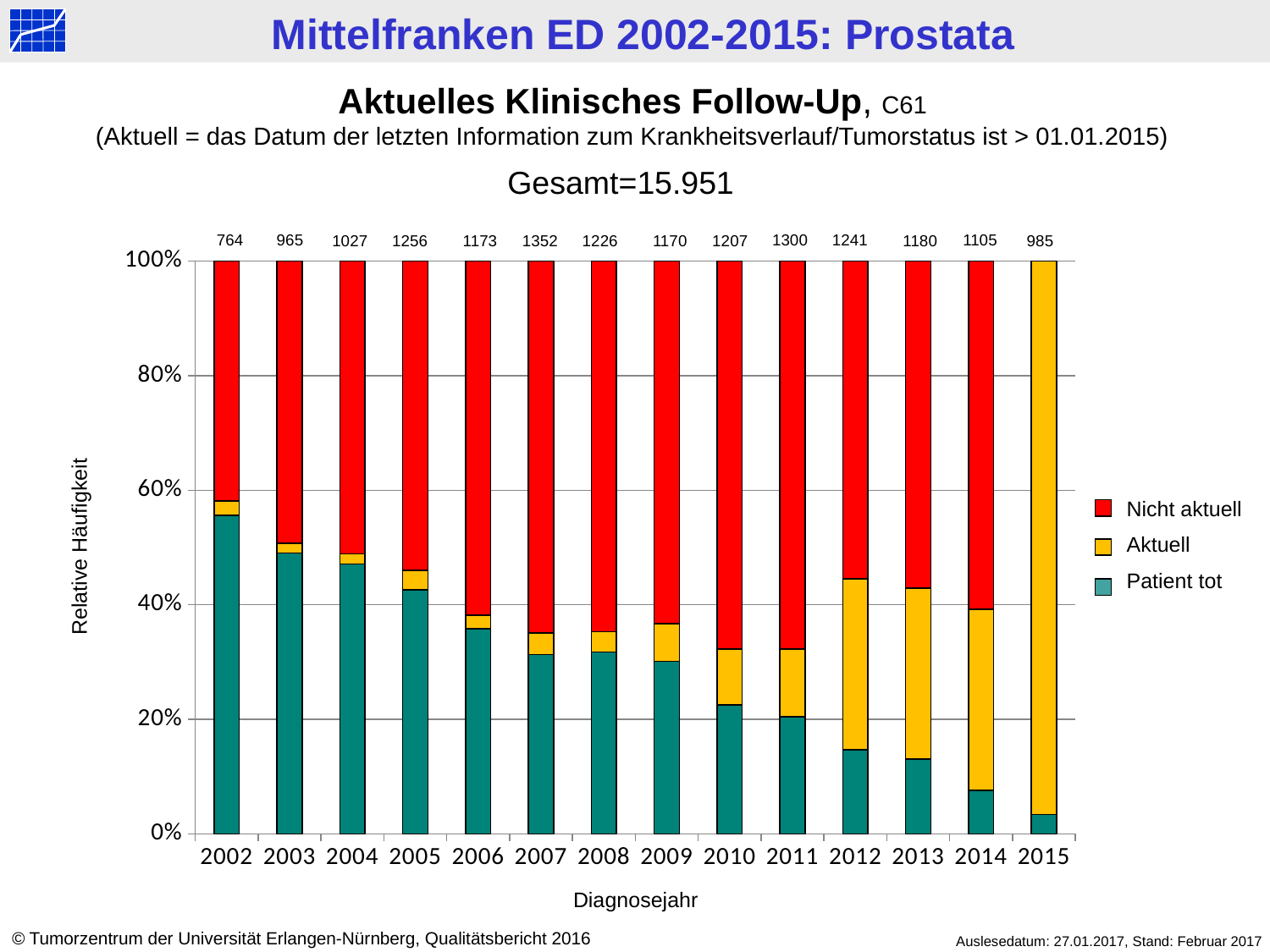

Aktuelles Klinisches Follow-Up, C61
(Aktuell = das Datum der letzten Information zum Krankheitsverlauf/Tumorstatus ist > 01.01.2015)
Gesamt=15.951
1300
1241
764
965
1105
1027
1256
1173
1352
1170
1226
1207
1180
985

### Chart

| Category | tot | > 2015 | < 2015 |
|---|---|---|---|
| 2002 | 425.0 | 19.0 | 320.0 |
| 2003 | 473.0 | 17.0 | 475.0 |
| 2004 | 484.0 | 18.0 | 525.0 |
| 2005 | 535.0 | 43.0 | 678.0 |
| 2006 | 420.0 | 28.0 | 725.0 |
| 2007 | 423.0 | 51.0 | 878.0 |
| 2008 | 389.0 | 44.0 | 793.0 |
| 2009 | 352.0 | 77.0 | 741.0 |
| 2010 | 272.0 | 117.0 | 818.0 |
| 2011 | 266.0 | 153.0 | 881.0 |
| 2012 | 182.0 | 371.0 | 688.0 |
| 2013 | 154.0 | 352.0 | 674.0 |
| 2014 | 84.0 | 349.0 | 672.0 |
| 2015 | 33.0 | 952.0 | None |
Nicht aktuell
Aktuell
Patient tot

Relative Häufigkeit

Diagnosejahr